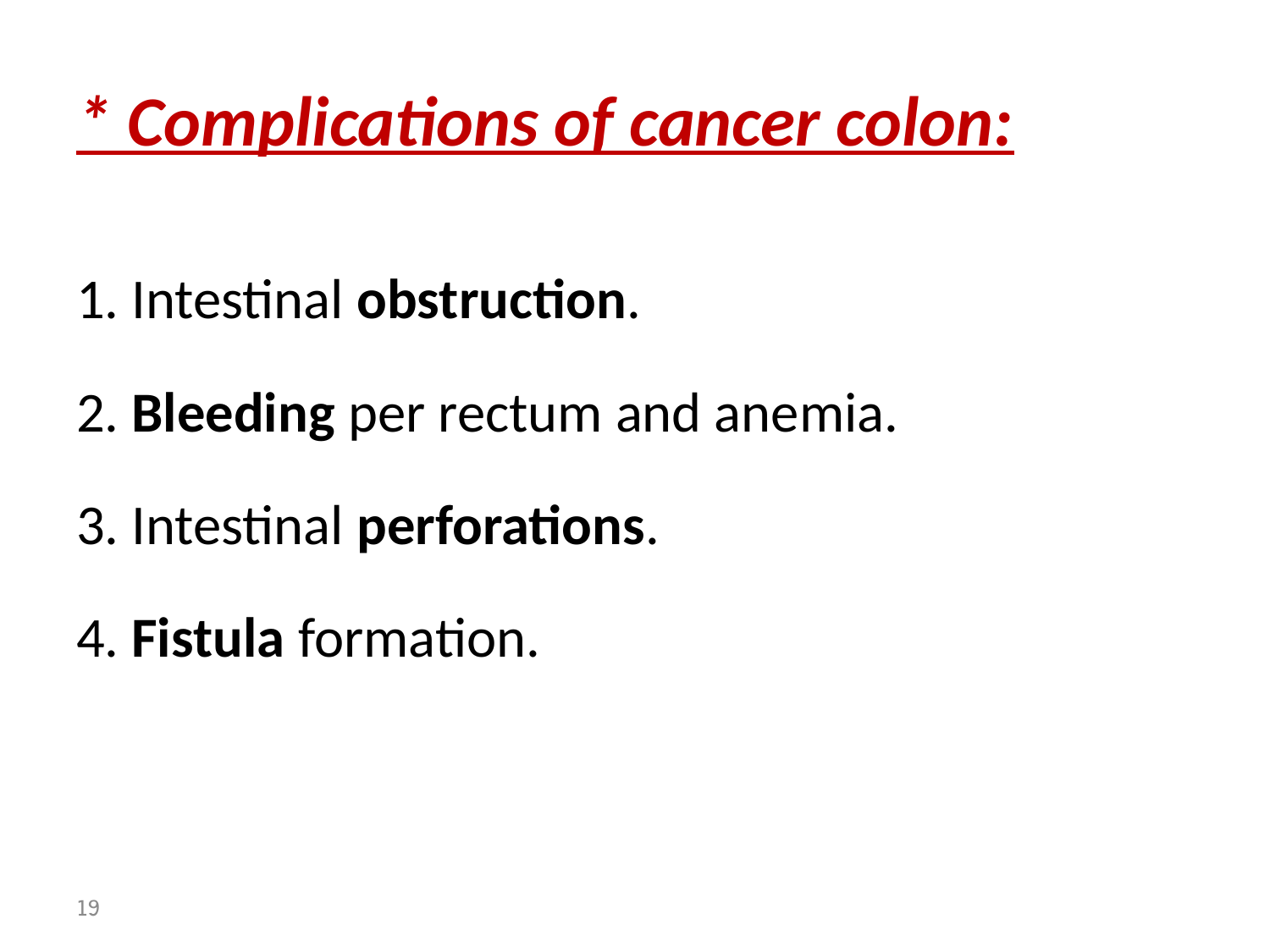

# * Complications of cancer colon:
1. Intestinal obstruction.
2. Bleeding per rectum and anemia.
3. Intestinal perforations.
4. Fistula formation.
19